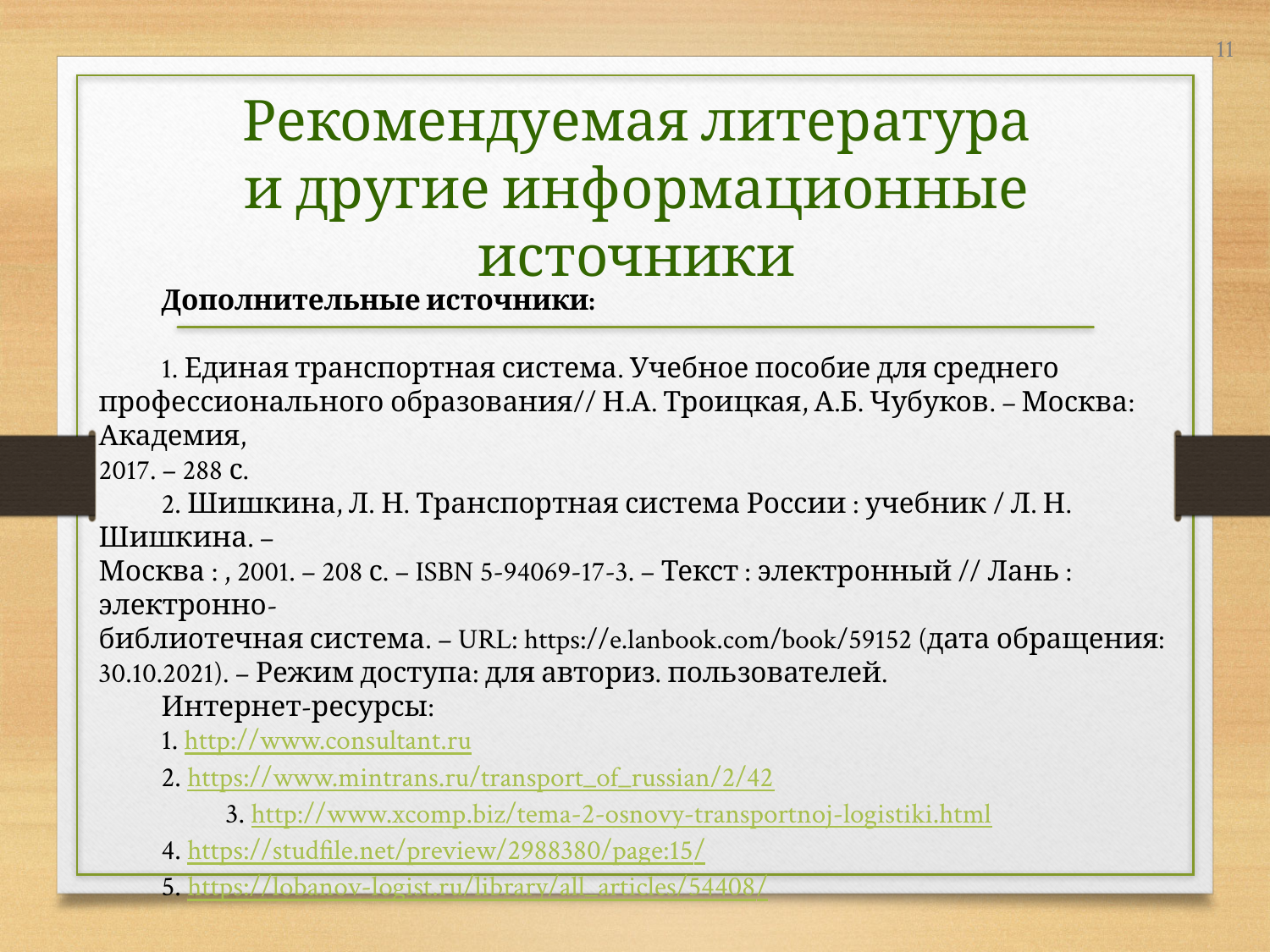

11
# Рекомендуемая литература и другие информационные источники
	Дополнительные источники:

	1. Единая транспортная система. Учебное пособие для среднего
профессионального образования// Н.А. Троицкая, А.Б. Чубуков. – Москва: Академия,
2017. – 288 с.
	2. Шишкина, Л. Н. Транспортная система России : учебник / Л. Н. Шишкина. –
Москва : , 2001. – 208 с. – ISBN 5-94069-17-3. – Текст : электронный // Лань : электронно-
библиотечная система. – URL: https://e.lanbook.com/book/59152 (дата обращения:
30.10.2021). – Режим доступа: для авториз. пользователей.
	Интернет-ресурсы:
	1. http://www.consultant.ru
	2. https://www.mintrans.ru/transport_of_russian/2/42
		3. http://www.xcomp.biz/tema-2-osnovy-transportnoj-logistiki.html
	4. https://studfile.net/preview/2988380/page:15/
	5. https://lobanov-logist.ru/library/all_articles/54408/